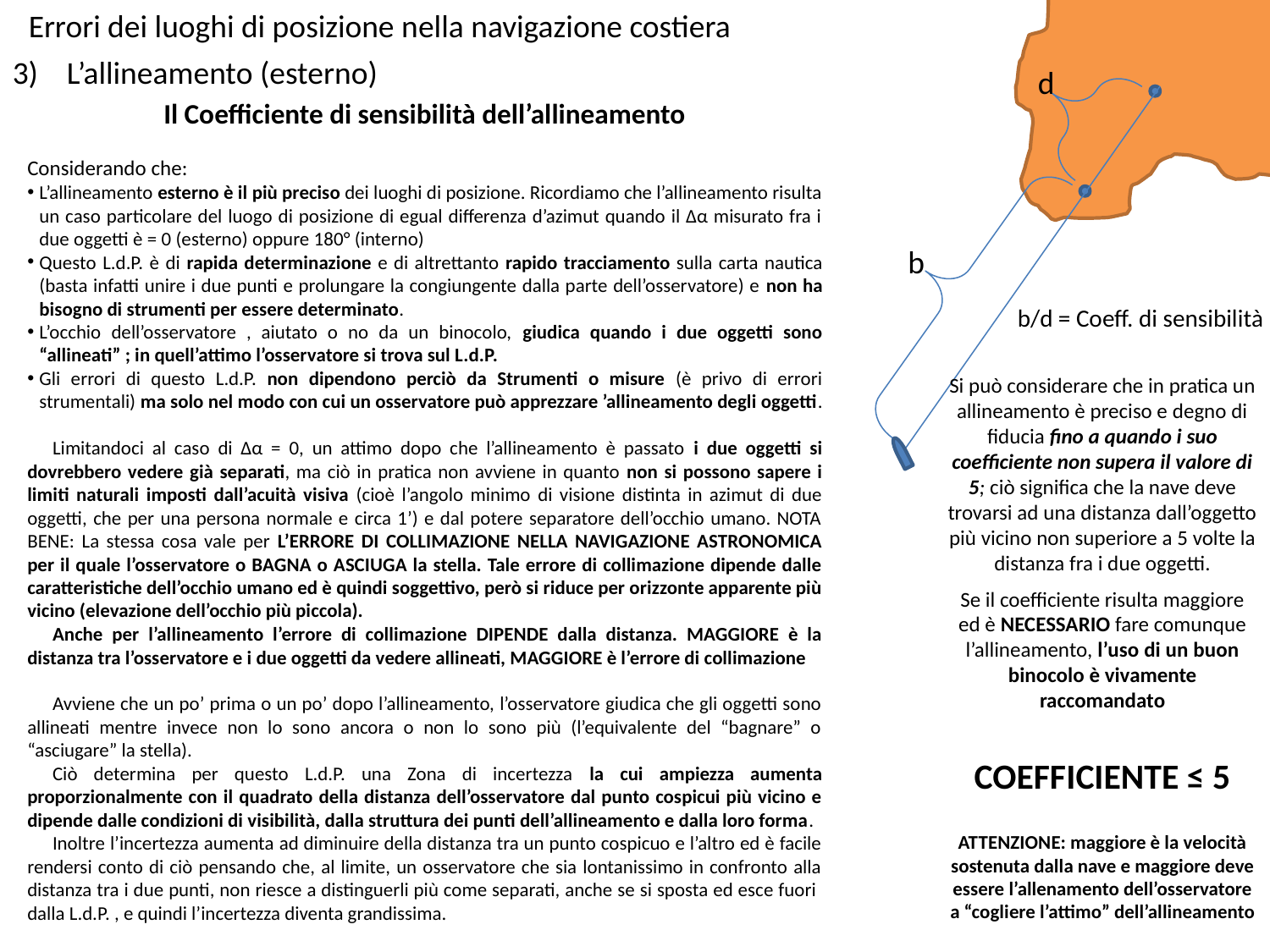

Errori dei luoghi di posizione nella navigazione costiera

3)    L’allineamento (esterno)

d

Il Coefficiente di sensibilità dell’allineamento

Considerando che:
L’allineamento esterno è il più preciso dei luoghi di posizione. Ricordiamo che l’allineamento risulta un caso particolare del luogo di posizione di egual differenza d’azimut quando il Δα misurato fra i due oggetti è = 0 (esterno) oppure 180° (interno)
Questo L.d.P. è di rapida determinazione e di altrettanto rapido tracciamento sulla carta nautica (basta infatti unire i due punti e prolungare la congiungente dalla parte dell’osservatore) e non ha bisogno di strumenti per essere determinato.
L’occhio dell’osservatore , aiutato o no da un binocolo, giudica quando i due oggetti sono “allineati” ; in quell’attimo l’osservatore si trova sul L.d.P.
Gli errori di questo L.d.P. non dipendono perciò da Strumenti o misure (è privo di errori strumentali) ma solo nel modo con cui un osservatore può apprezzare ’allineamento degli oggetti.

Limitandoci al caso di Δα = 0, un attimo dopo che l’allineamento è passato i due oggetti si dovrebbero vedere già separati, ma ciò in pratica non avviene in quanto non si possono sapere i limiti naturali imposti dall’acuità visiva (cioè l’angolo minimo di visione distinta in azimut di due oggetti, che per una persona normale e circa 1’) e dal potere separatore dell’occhio umano. NOTA BENE: La stessa cosa vale per L’ERRORE DI COLLIMAZIONE NELLA NAVIGAZIONE ASTRONOMICA per il quale l’osservatore o BAGNA o ASCIUGA la stella. Tale errore di collimazione dipende dalle caratteristiche dell’occhio umano ed è quindi soggettivo, però si riduce per orizzonte apparente più vicino (elevazione dell’occhio più piccola).
Anche per l’allineamento l’errore di collimazione DIPENDE dalla distanza. MAGGIORE è la distanza tra l’osservatore e i due oggetti da vedere allineati, MAGGIORE è l’errore di collimazione

Avviene che un po’ prima o un po’ dopo l’allineamento, l’osservatore giudica che gli oggetti sono allineati mentre invece non lo sono ancora o non lo sono più (l’equivalente del “bagnare” o “asciugare” la stella).
Ciò determina per questo L.d.P. una Zona di incertezza la cui ampiezza aumenta proporzionalmente con il quadrato della distanza dell’osservatore dal punto cospicui più vicino e dipende dalle condizioni di visibilità, dalla struttura dei punti dell’allineamento e dalla loro forma.
Inoltre l’incertezza aumenta ad diminuire della distanza tra un punto cospicuo e l’altro ed è facile rendersi conto di ciò pensando che, al limite, un osservatore che sia lontanissimo in confronto alla distanza tra i due punti, non riesce a distinguerli più come separati, anche se si sposta ed esce fuori  dalla L.d.P. , e quindi l’incertezza diventa grandissima.

b
b/d = Coeff. di sensibilità
Si può considerare che in pratica un allineamento è preciso e degno di fiducia fino a quando i suo coefficiente non supera il valore di 5; ciò significa che la nave deve trovarsi ad una distanza dall’oggetto più vicino non superiore a 5 volte la distanza fra i due oggetti.
Se il coefficiente risulta maggiore ed è NECESSARIO fare comunque l’allineamento, l’uso di un buon binocolo è vivamente raccomandato

COEFFICIENTE ≤ 5

ATTENZIONE: maggiore è la velocità sostenuta dalla nave e maggiore deve essere l’allenamento dell’osservatore a “cogliere l’attimo” dell’allineamento